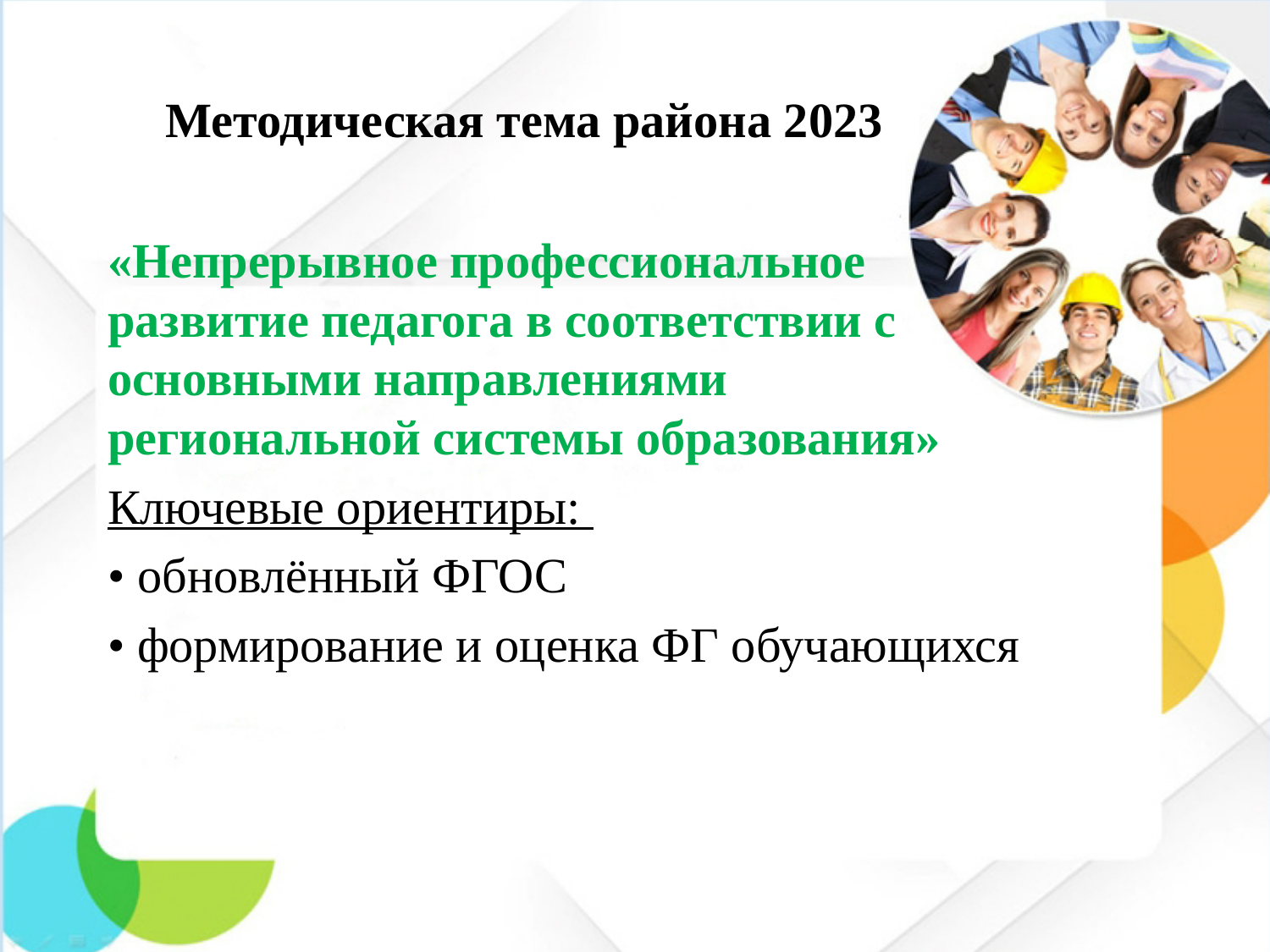

# Методическая тема района 2023
«Непрерывное профессиональное развитие педагога в соответствии с основными направлениями региональной системы образования»
Ключевые ориентиры:
• обновлённый ФГОС
• формирование и оценка ФГ обучающихся